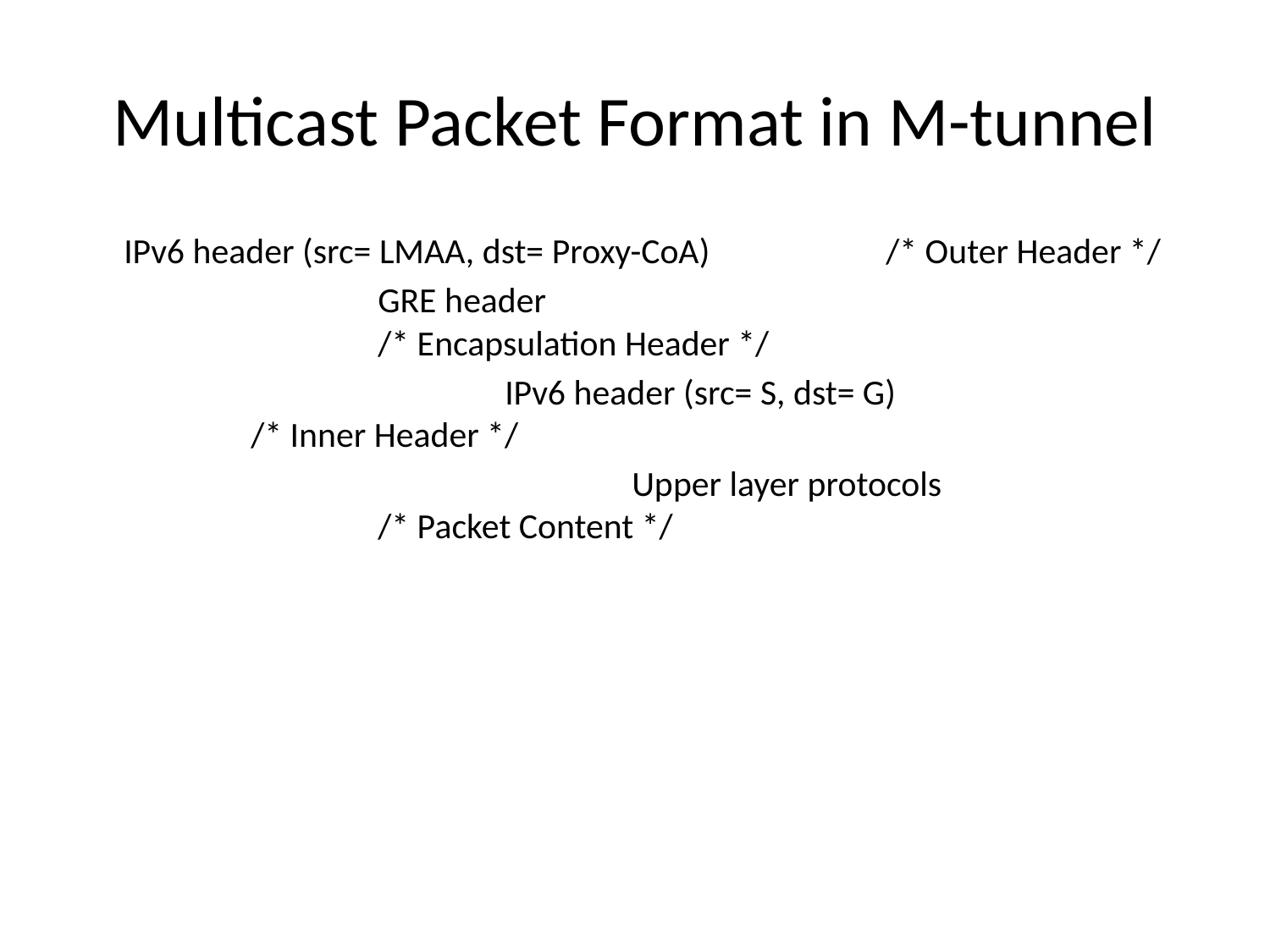

# Multicast Packet Format in M-tunnel
	IPv6 header (src= LMAA, dst= Proxy-CoA) 		/* Outer Header */
 			GRE header 							/* Encapsulation Header */
				IPv6 header (src= S, dst= G) 			/* Inner Header */
					Upper layer protocols				/* Packet Content */